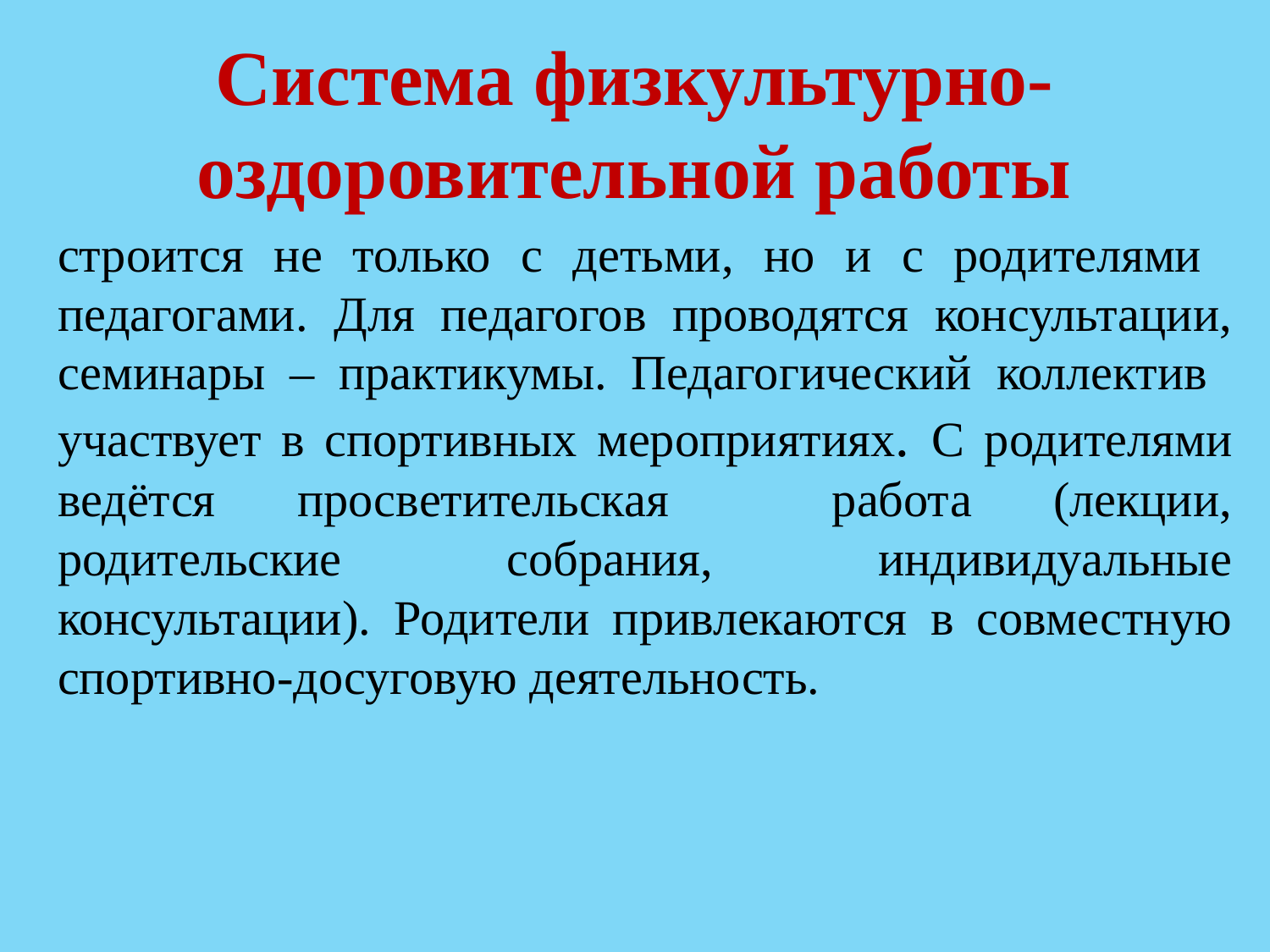

# Система физкультурно-оздоровительной работы
строится не только с детьми, но и с родителями  педагогами. Для педагогов проводятся консультации, семинары – практикумы. Педагогический коллектив  участвует в спортивных мероприятиях. С родителями ведётся просветительская  работа (лекции, родительские собрания, индивидуальные консультации). Родители привлекаются в совместную спортивно-досуговую деятельность.